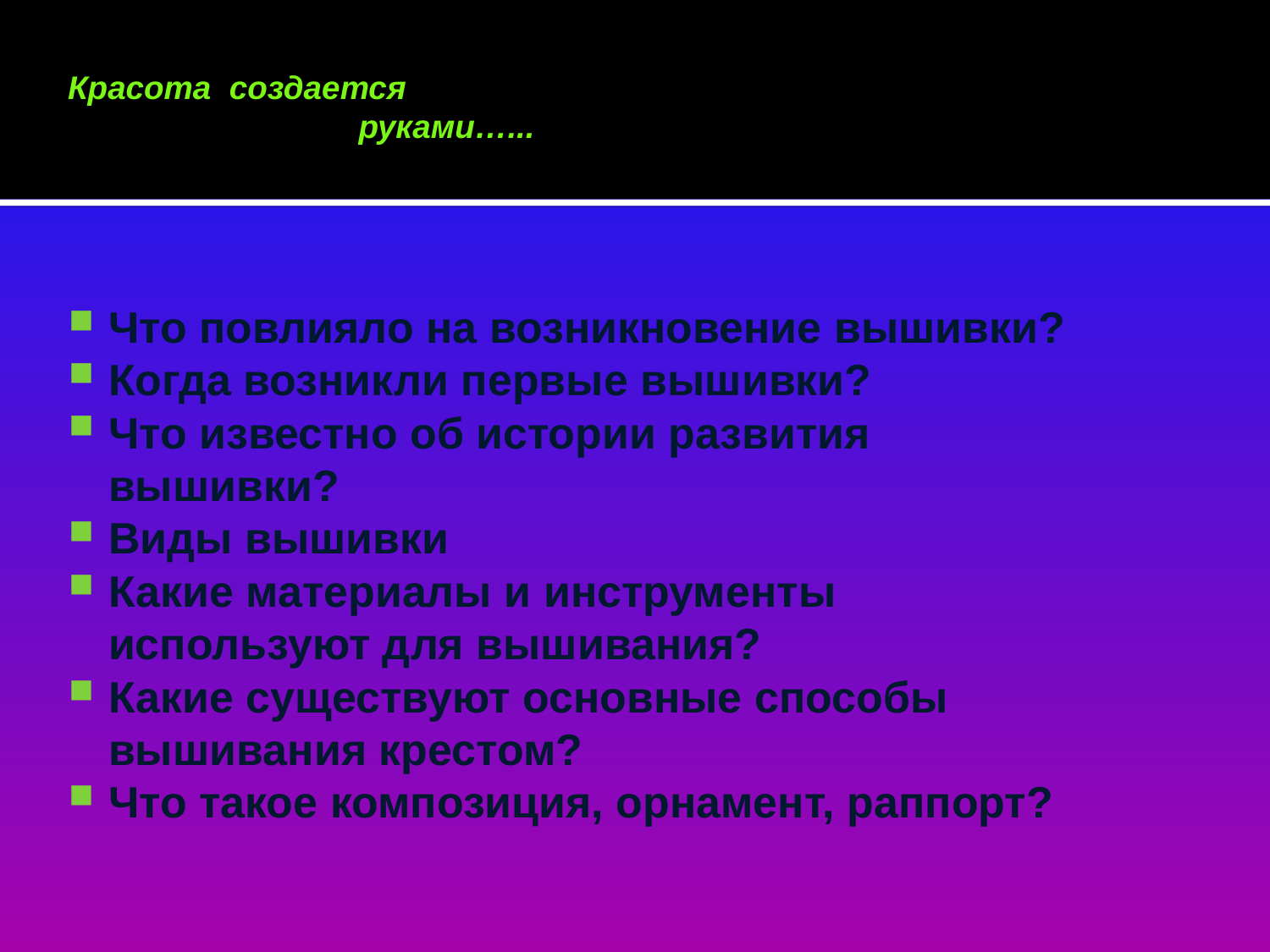

# Красота  создается руками…...
Что повлияло на возникновение вышивки?
Когда возникли первые вышивки?
Что известно об истории развития вышивки?
Виды вышивки
Какие материалы и инструменты используют для вышивания?
Какие существуют основные способы вышивания крестом?
Что такое композиция, орнамент, раппорт?